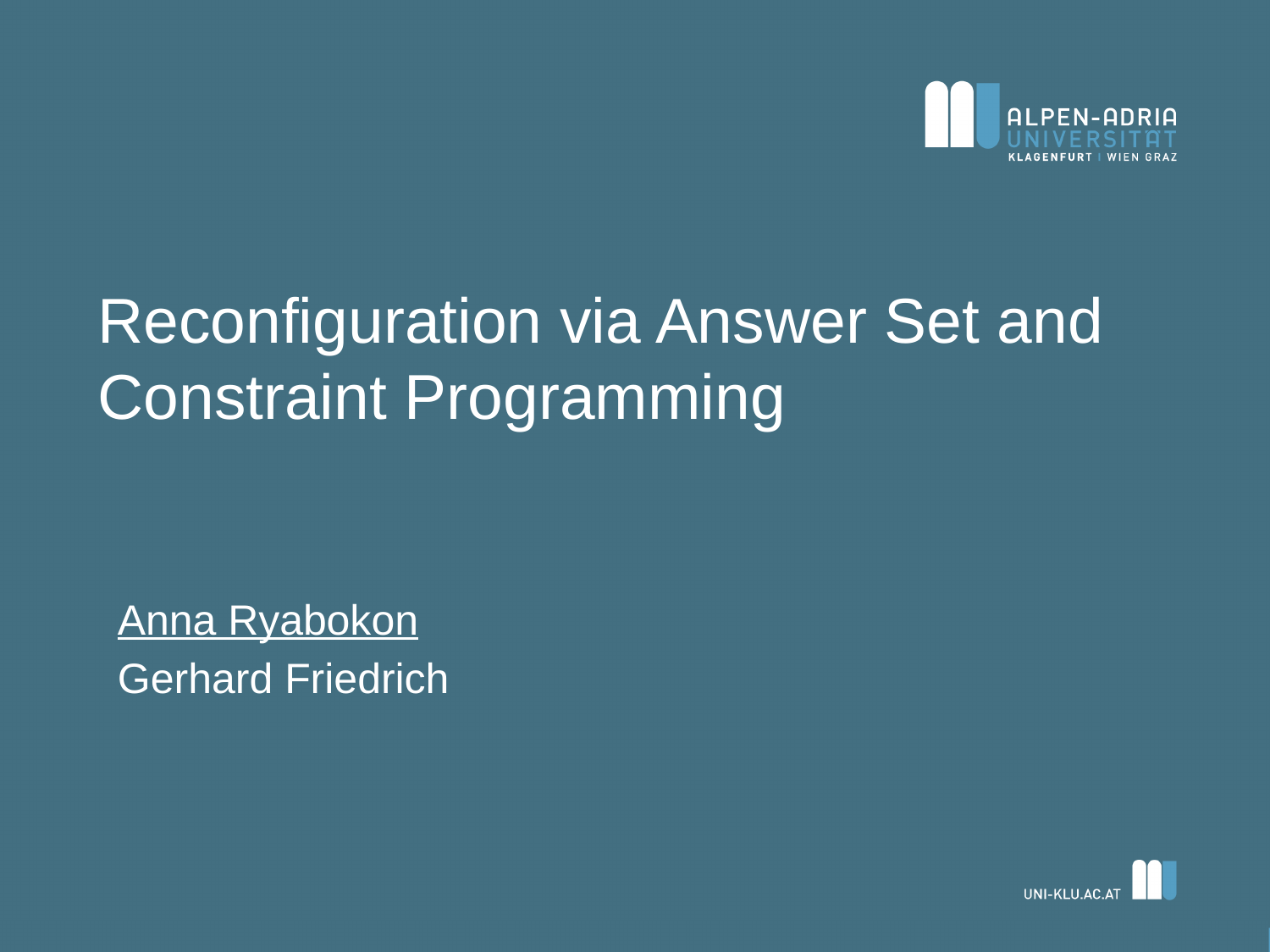

Reconfiguration via Answer Set and Constraint Programming
Anna Ryabokon
Gerhard Friedrich